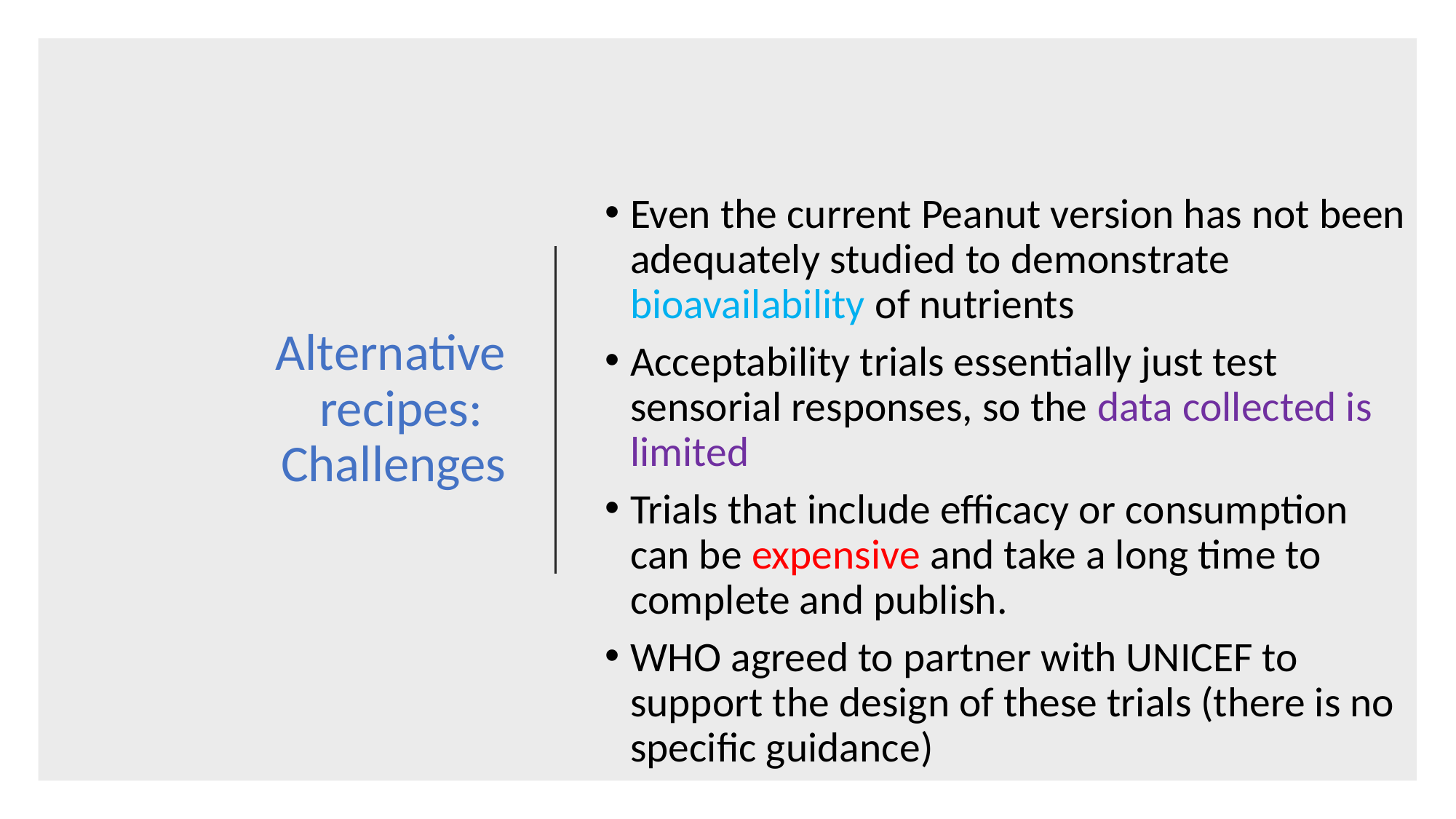

Even the current Peanut version has not been adequately studied to demonstrate bioavailability of nutrients
Acceptability trials essentially just test sensorial responses, so the data collected is limited
Trials that include efficacy or consumption can be expensive and take a long time to complete and publish.
WHO agreed to partner with UNICEF to support the design of these trials (there is no specific guidance)

# Alternative recipes: Challenges